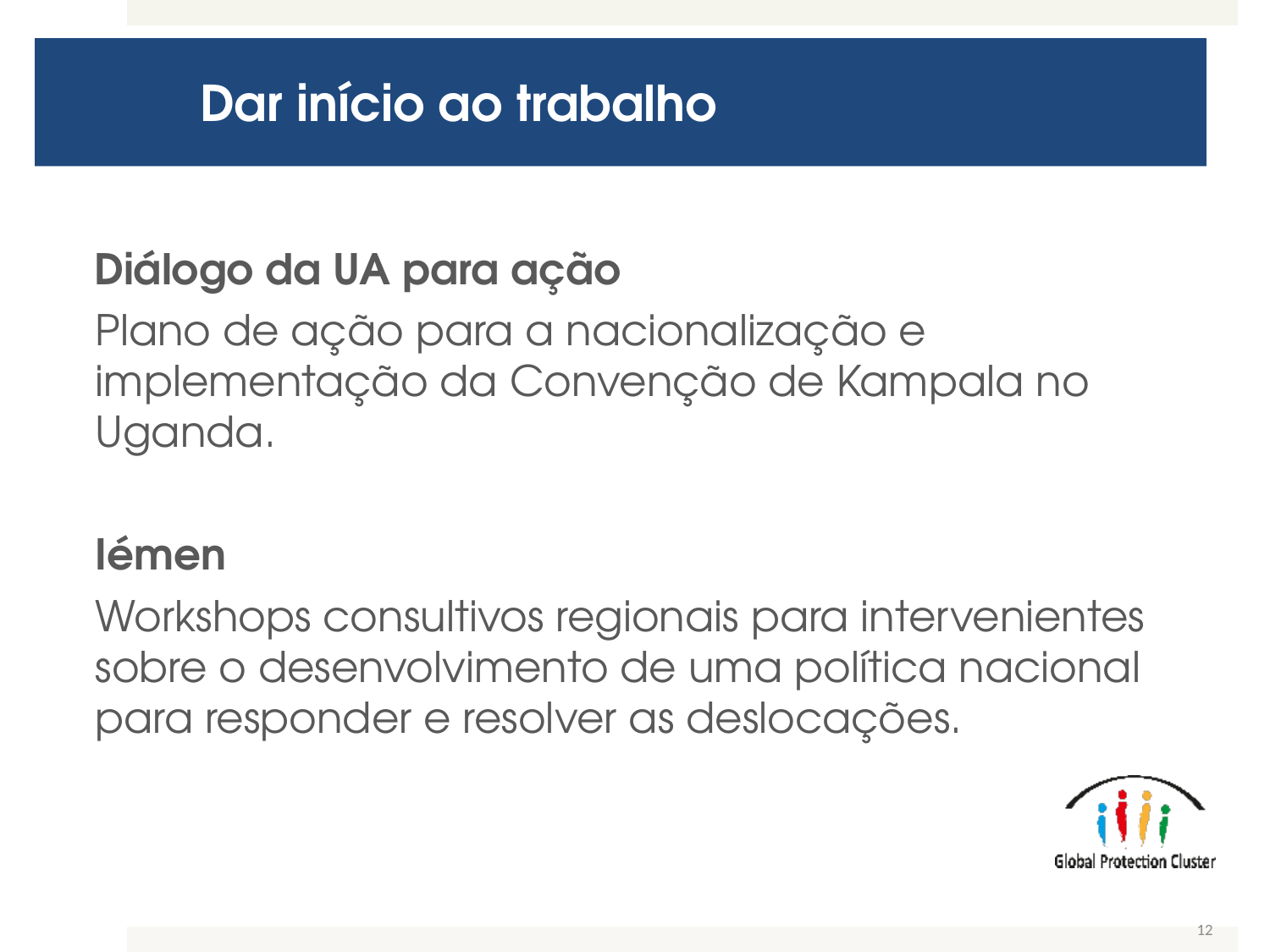

# Dar início ao trabalho
    Diálogo da UA para ação
Plano de ação para a nacionalização e implementação da Convenção de Kampala no Uganda.

Iémen
Workshops consultivos regionais para intervenientes sobre o desenvolvimento de uma política nacional para responder e resolver as deslocações.